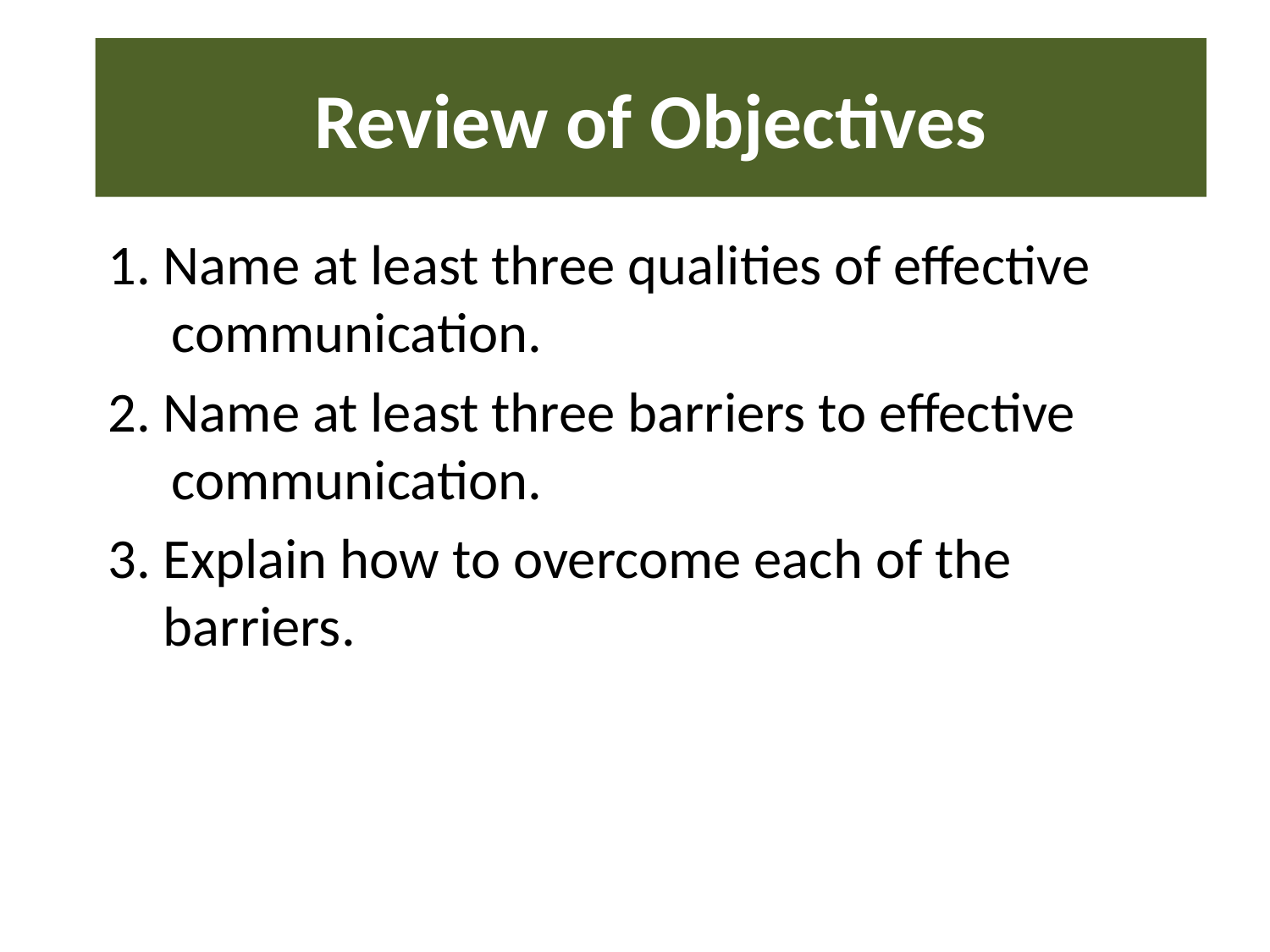

# Review of Objectives
1. Name at least three qualities of effective communication.
2. Name at least three barriers to effective communication.
3. Explain how to overcome each of the barriers.